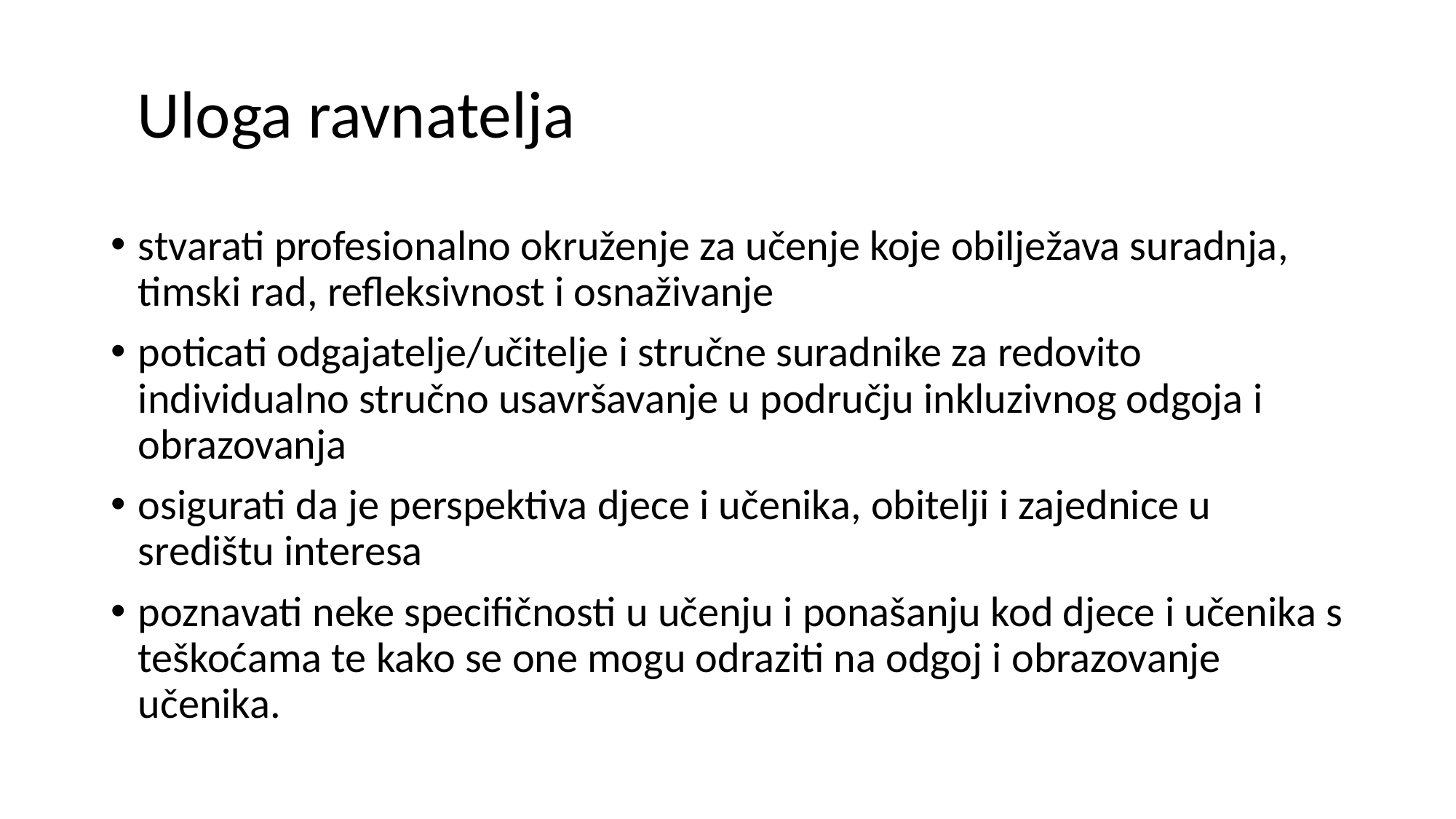

Uloga ravnatelja
stvarati profesionalno okruženje za učenje koje obilježava suradnja, timski rad, refleksivnost i osnaživanje
poticati odgajatelje/učitelje i stručne suradnike za redovito individualno stručno usavršavanje u području inkluzivnog odgoja i obrazovanja
osigurati da je perspektiva djece i učenika, obitelji i zajednice u središtu interesa
poznavati neke specifičnosti u učenju i ponašanju kod djece i učenika s teškoćama te kako se one mogu odraziti na odgoj i obrazovanje učenika.